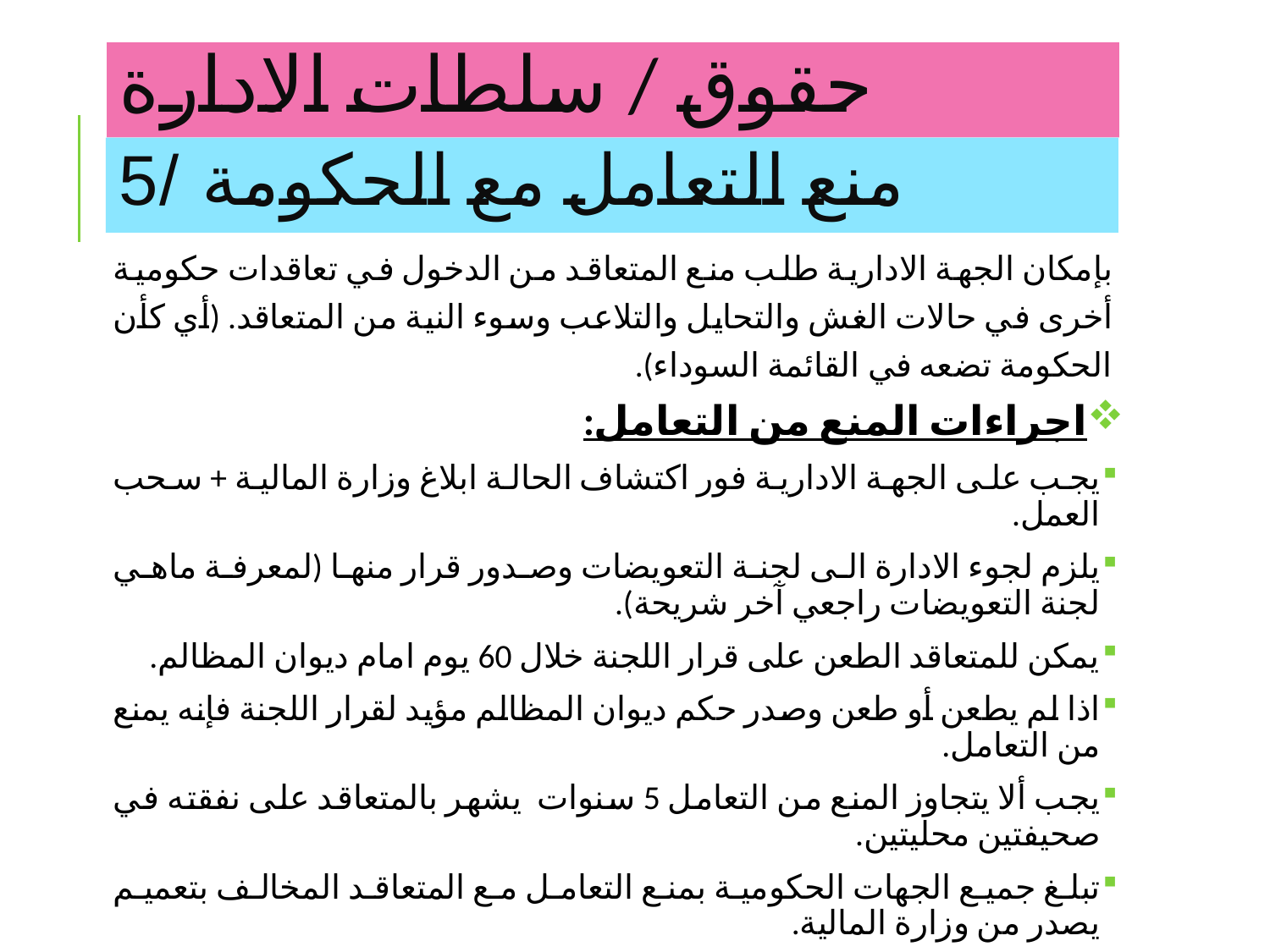

# حقوق / سلطات الادارة
5/ منع التعامل مع الحكومة
بإمكان الجهة الادارية طلب منع المتعاقد من الدخول في تعاقدات حكومية أخرى في حالات الغش والتحايل والتلاعب وسوء النية من المتعاقد. (أي كأن الحكومة تضعه في القائمة السوداء).
اجراءات المنع من التعامل:
يجب على الجهة الادارية فور اكتشاف الحالة ابلاغ وزارة المالية + سحب العمل.
يلزم لجوء الادارة الى لجنة التعويضات وصدور قرار منها (لمعرفة ماهي لجنة التعويضات راجعي آخر شريحة).
يمكن للمتعاقد الطعن على قرار اللجنة خلال 60 يوم امام ديوان المظالم.
اذا لم يطعن أو طعن وصدر حكم ديوان المظالم مؤيد لقرار اللجنة فإنه يمنع من التعامل.
يجب ألا يتجاوز المنع من التعامل 5 سنوات  يشهر بالمتعاقد على نفقته في صحيفتين محليتين.
تبلغ جميع الجهات الحكومية بمنع التعامل مع المتعاقد المخالف بتعميم يصدر من وزارة المالية.